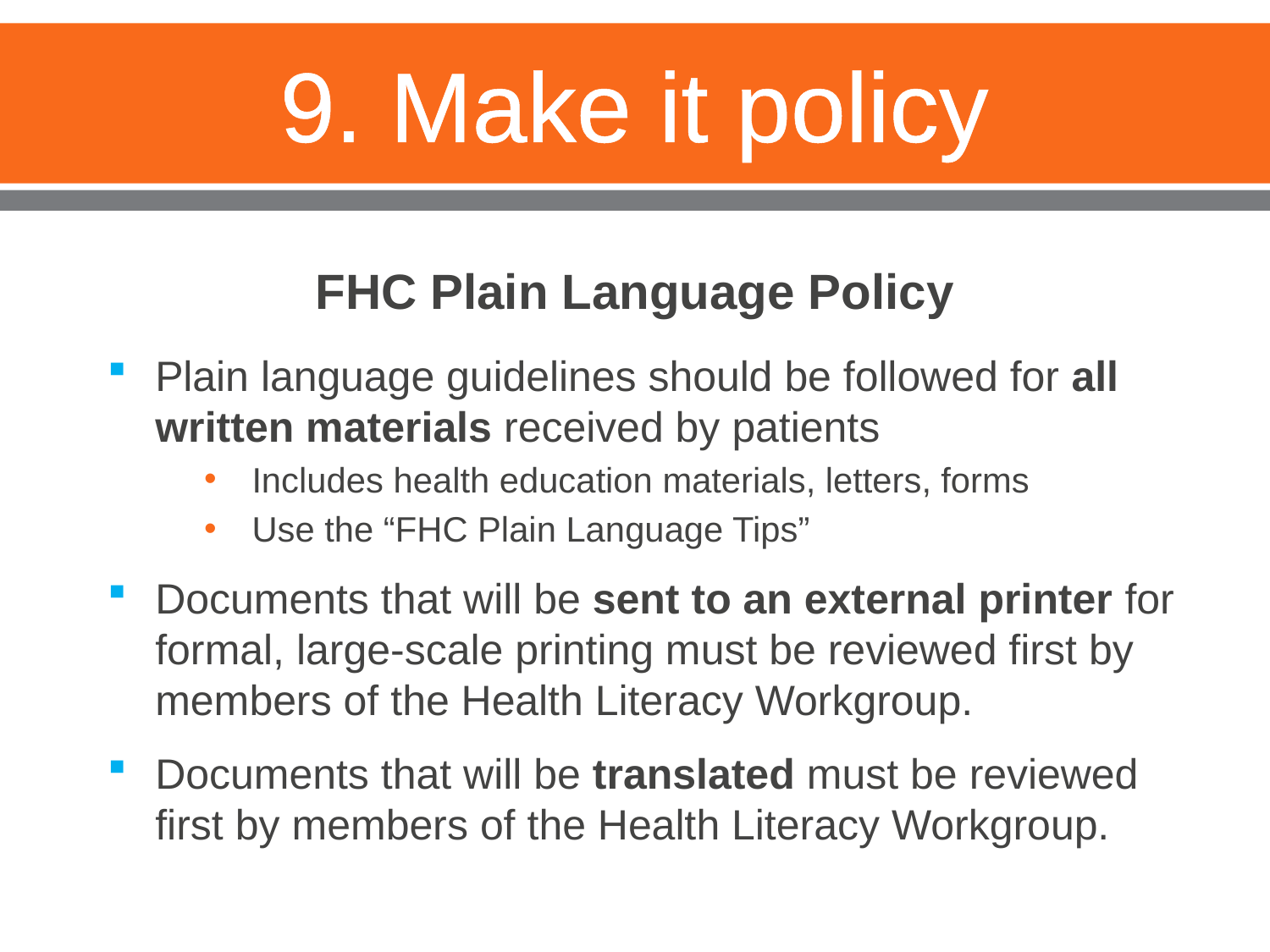

# 9. Make it policy
FHC Plain Language Policy
Plain language guidelines should be followed for all written materials received by patients
Includes health education materials, letters, forms
Use the “FHC Plain Language Tips”
Documents that will be sent to an external printer for formal, large-scale printing must be reviewed first by members of the Health Literacy Workgroup.
Documents that will be translated must be reviewed first by members of the Health Literacy Workgroup.